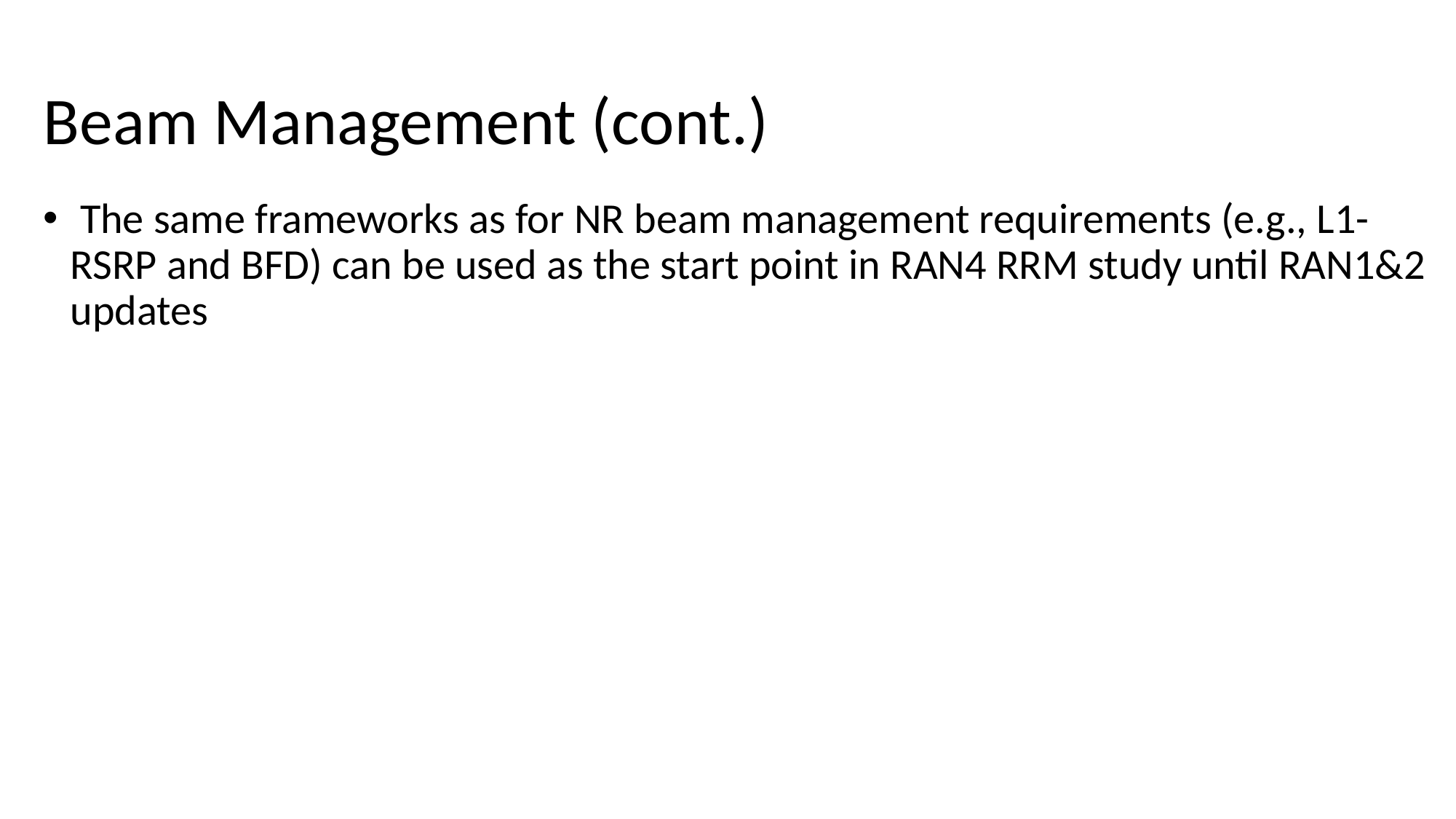

# Beam Management (cont.)

 The same frameworks as for NR beam management requirements (e.g., L1-RSRP and BFD) can be used as the start point in RAN4 RRM study until RAN1&2 updates